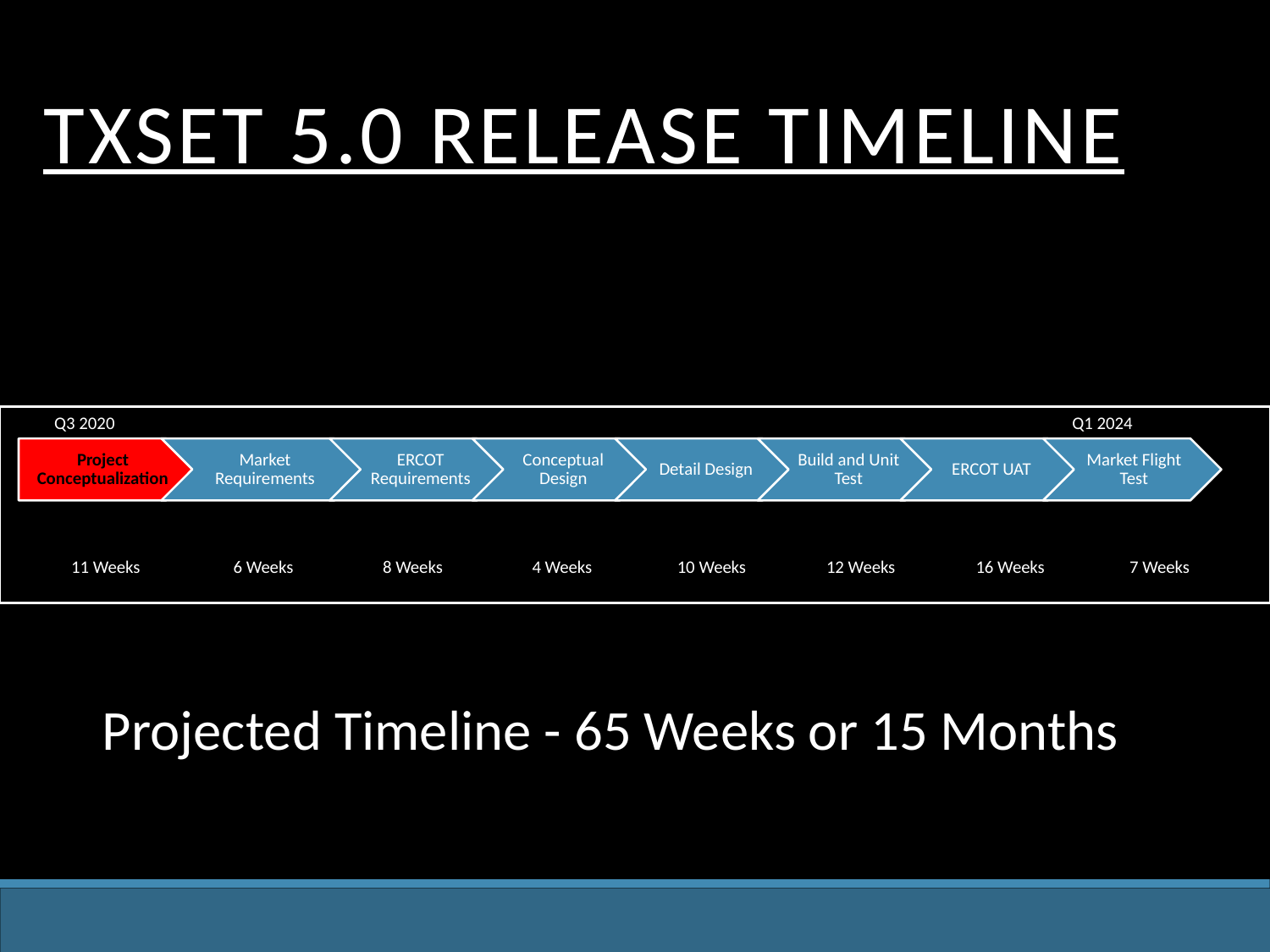

TXSET 5.0 RELEASE TIMELINE
Q3 2020

Q1 2024

Project Conceptualization
Market Requirements
ERCOT Requirements
Conceptual Design
Detail Design
Build and Unit Test
ERCOT UAT
Market Flight Test
11 Weeks
6 Weeks
8 Weeks
4 Weeks
10 Weeks
12 Weeks
16 Weeks
7 Weeks
Projected Timeline - 65 Weeks or 15 Months